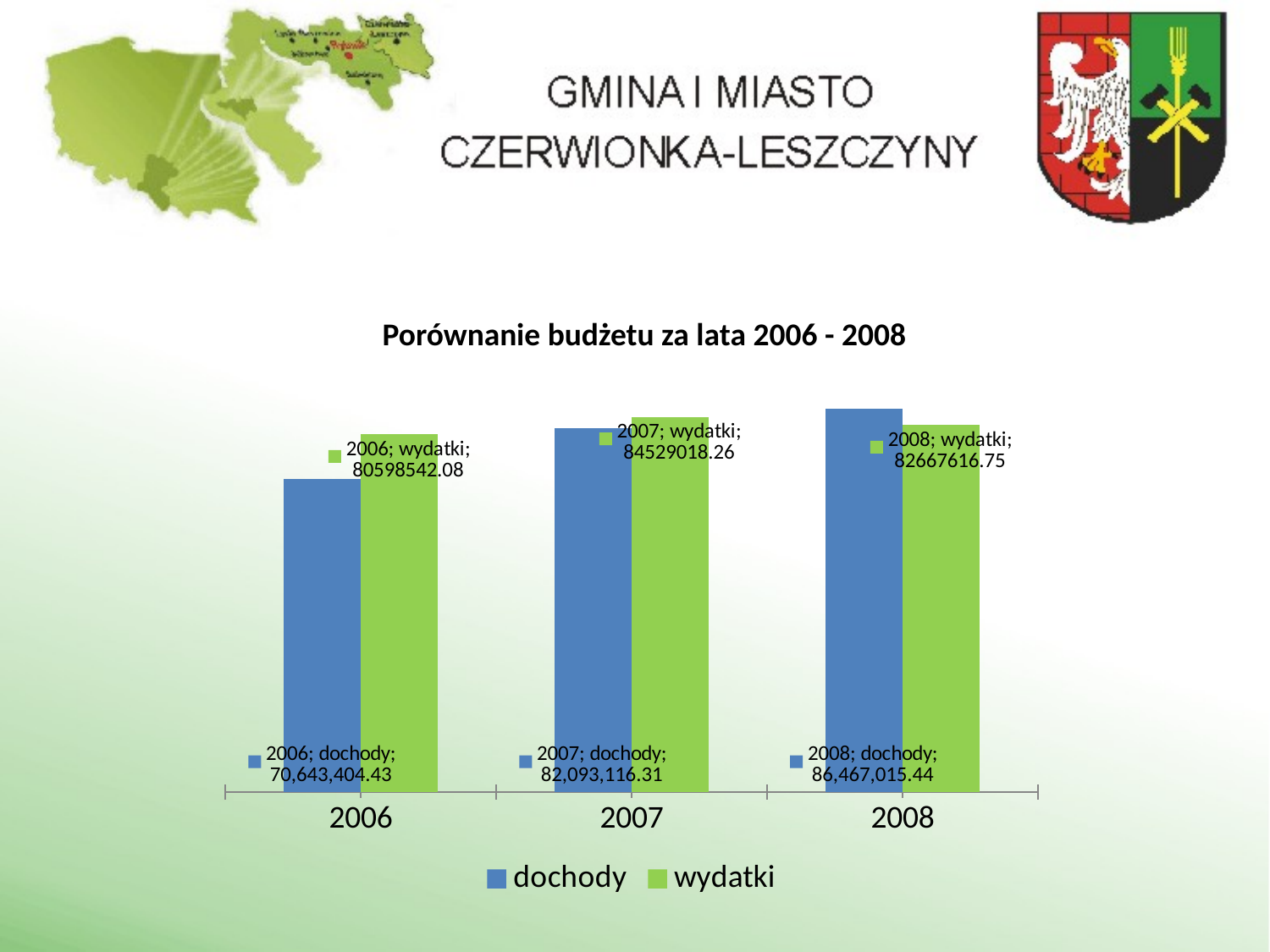

Porównanie budżetu za lata 2006 - 2008

### Chart

| Category | dochody | wydatki |
|---|---|---|
| 2006 | 70643404.43 | 80598542.08 |
| 2007 | 82093116.31 | 84529018.26 |
| 2008 | 86467015.44000003 | 82667616.75 |